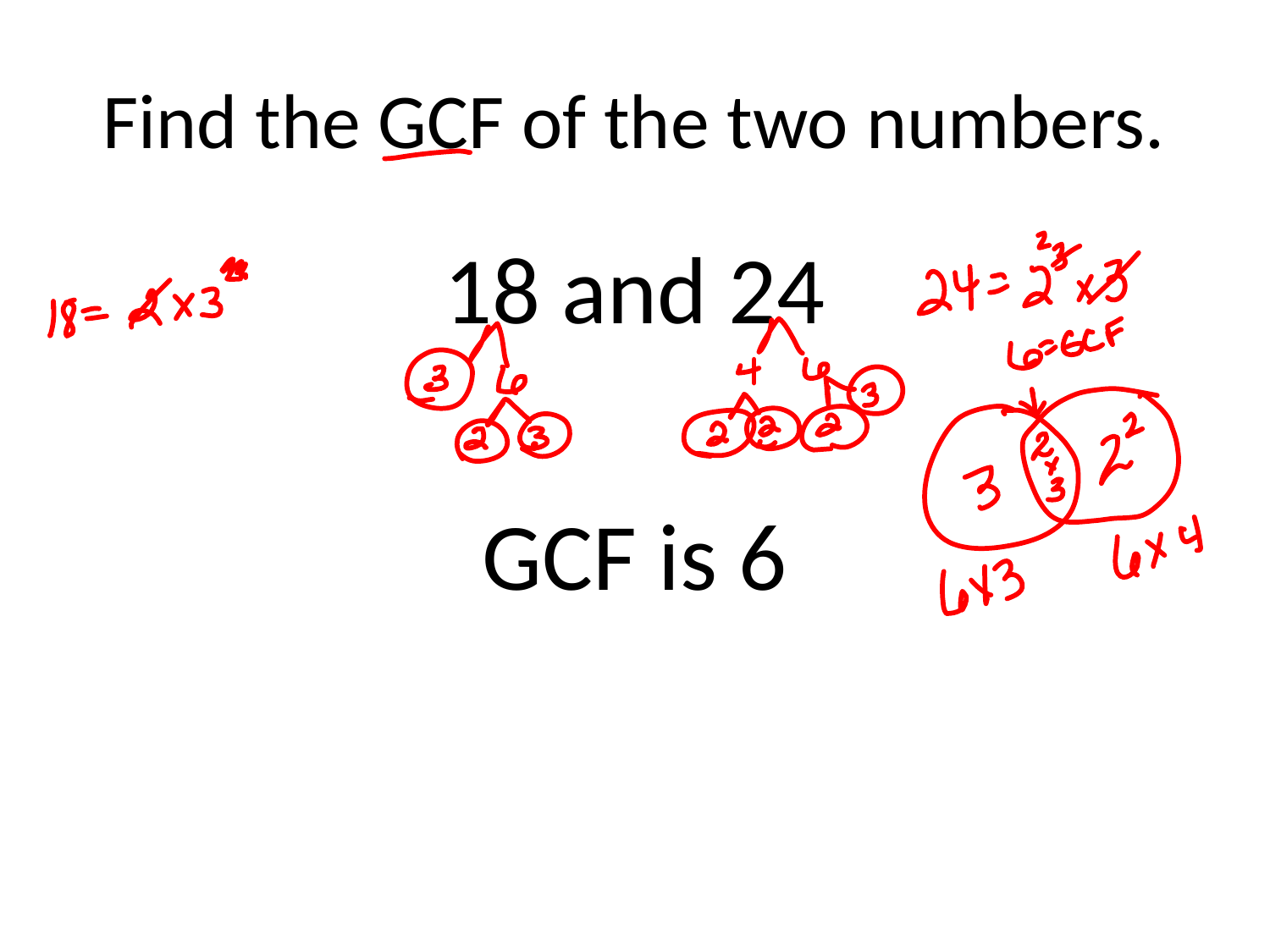

# Find the GCF of the two numbers.
18 and 24

GCF is 6